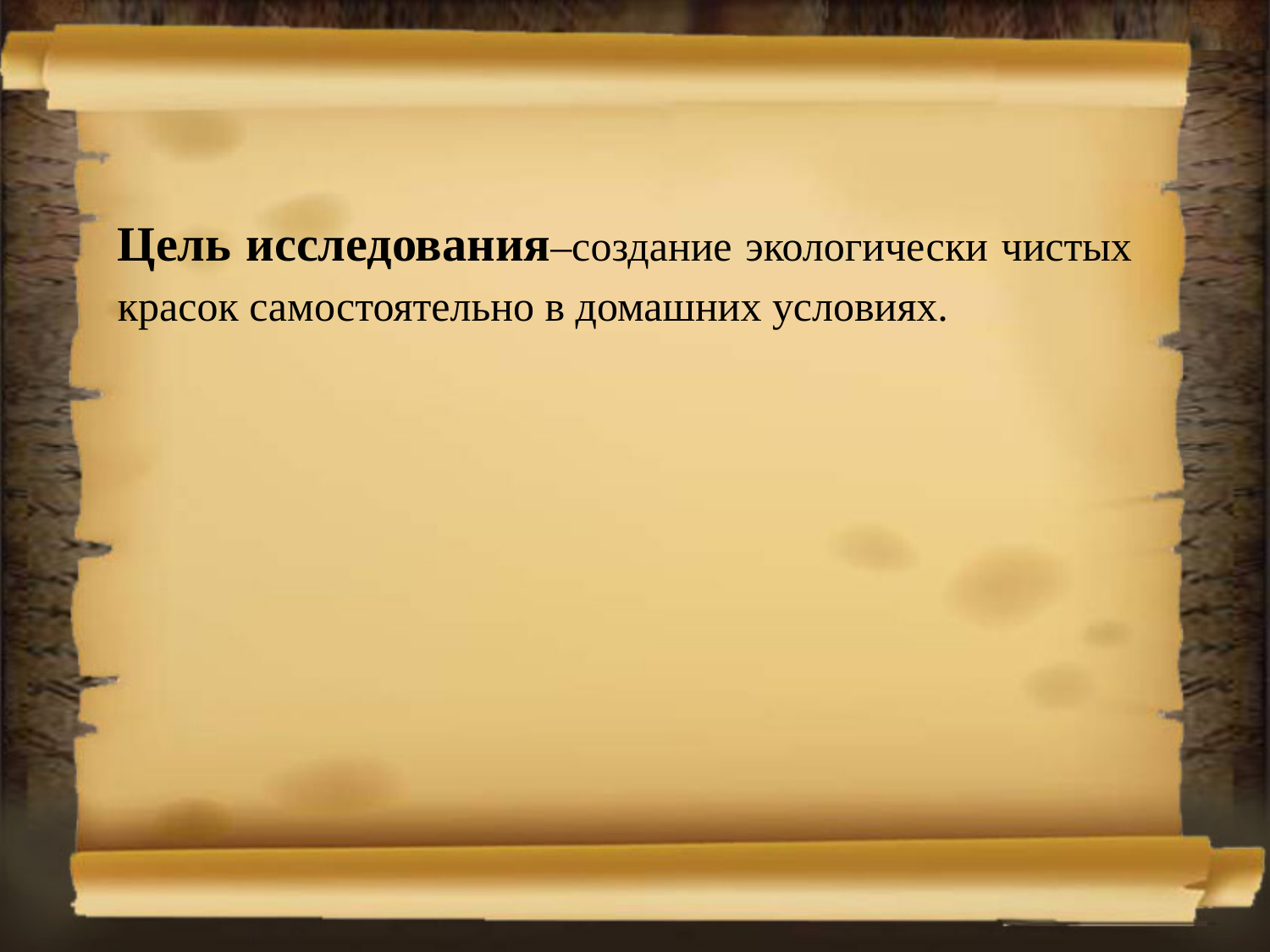

#

Цель исследования–создание экологически чистых красок самостоятельно в домашних условиях.